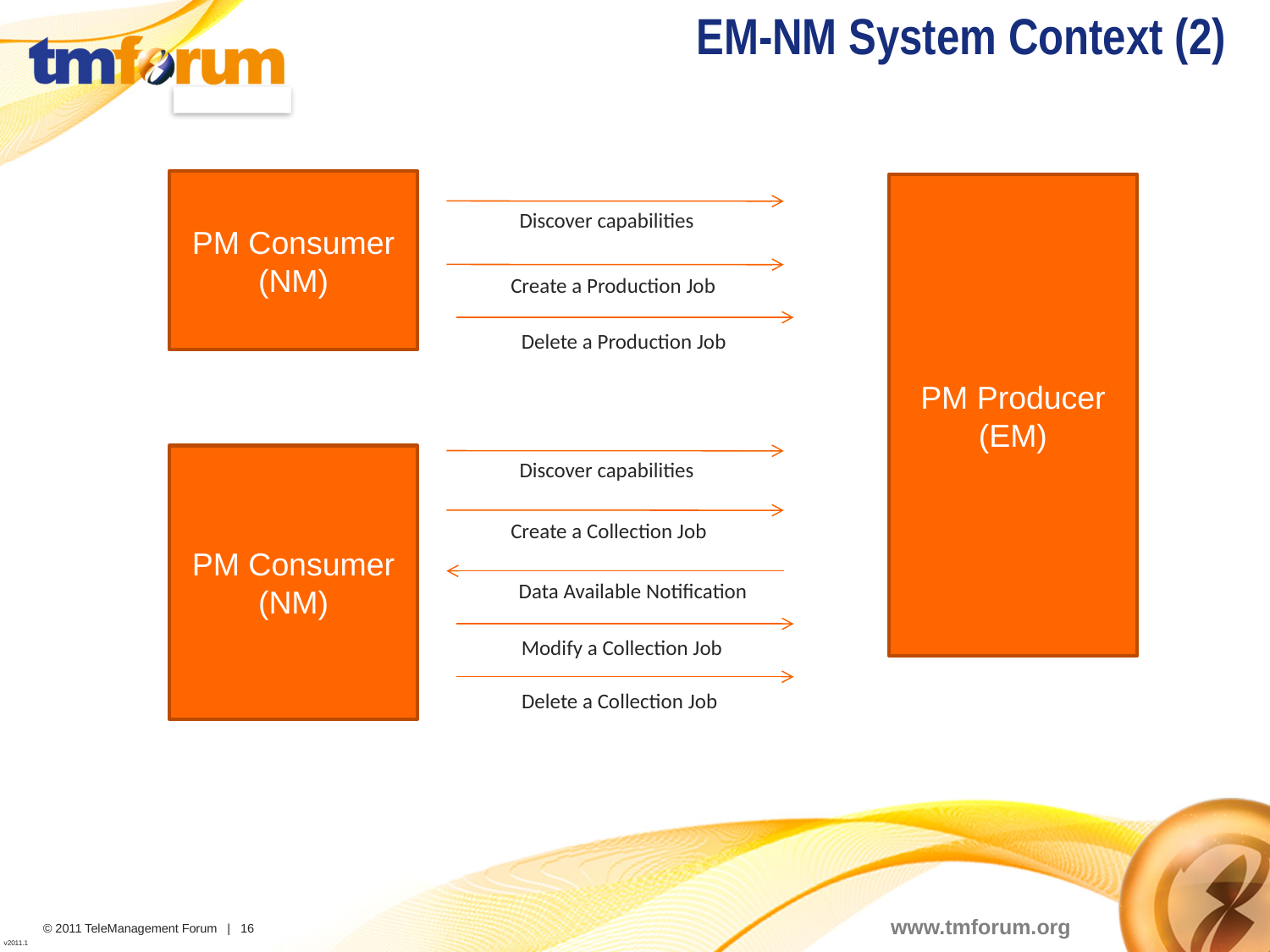

# EM-NM System Context (2)
PM Consumer (NM)
PM Producer (EM)
Discover capabilities
Create a Production Job
Delete a Production Job
PM Consumer (NM)
Discover capabilities
Create a Collection Job
Data Available Notification
Modify a Collection Job
Delete a Collection Job
16